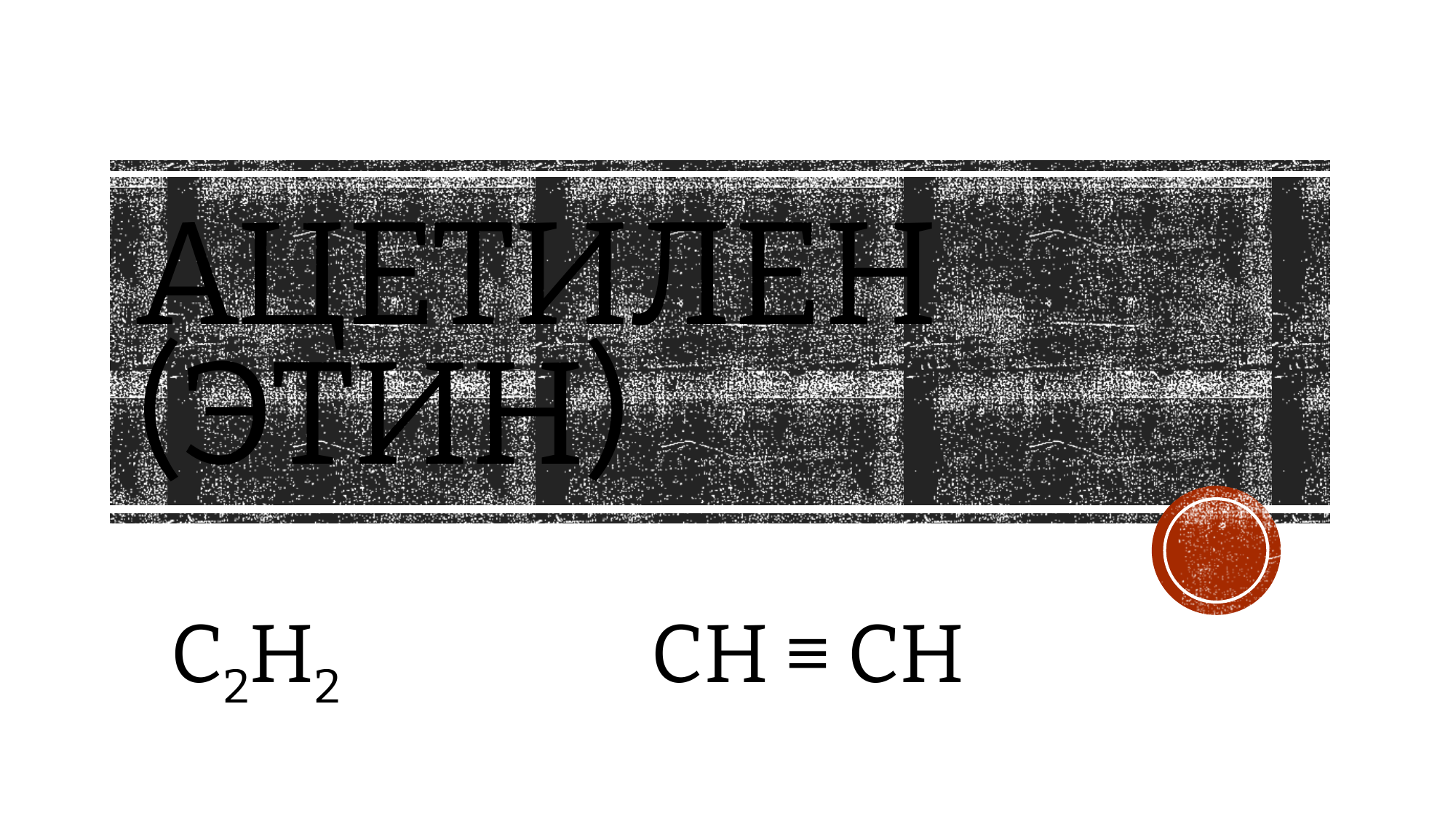

# Ацетилен (этин)
C2H2                   CH ≡ CH